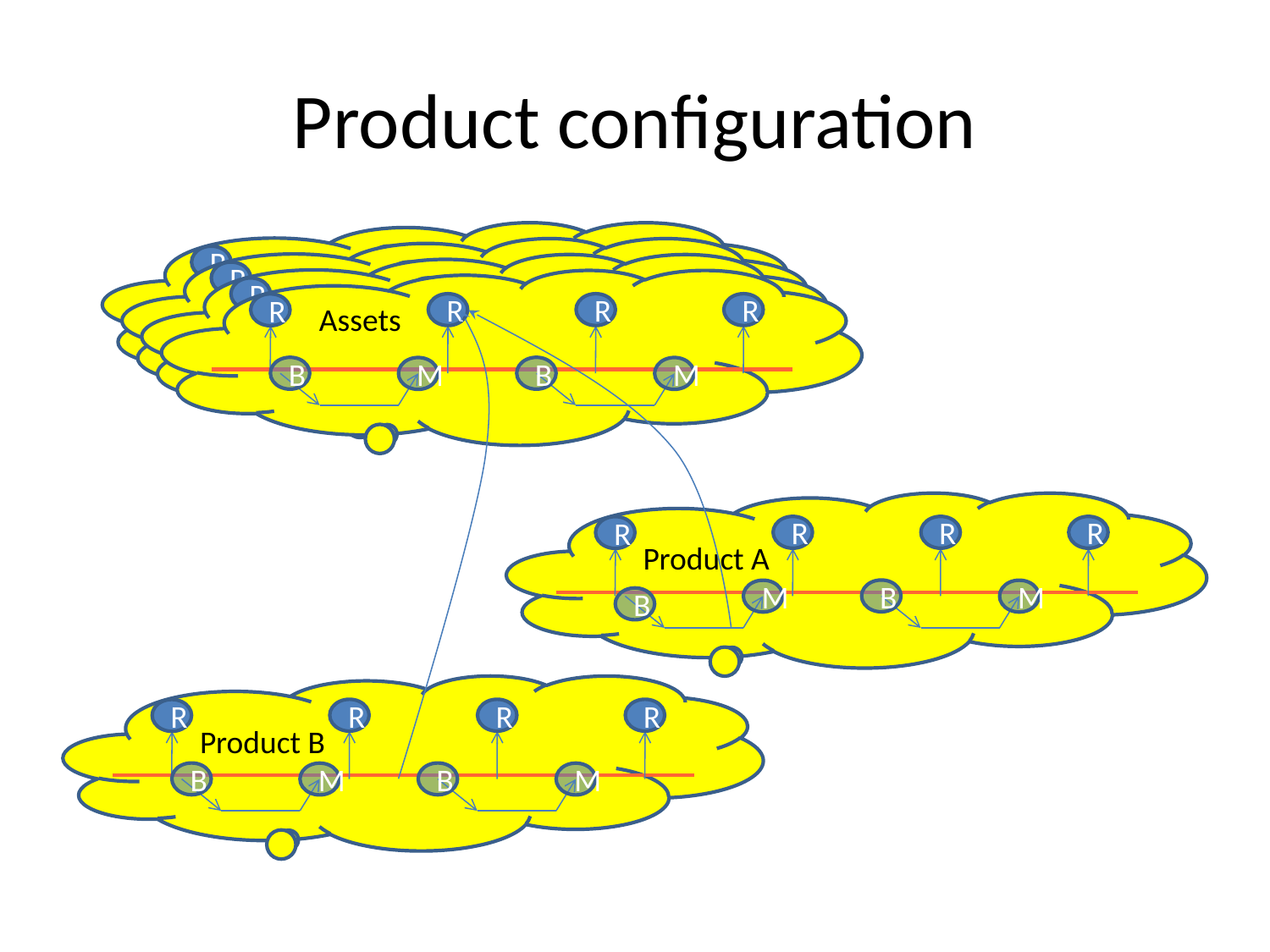

# Product configuration

R
R
R
R
M
B
M
B

R
R
R
R
M
B
M
B

R
R
R
R
M
B
M
B

R
R
R
R
B
M
B
M
Assets

R
R
R
R
B
M
M
B
Product A

R
R
R
R
B
M
B
M
Product B